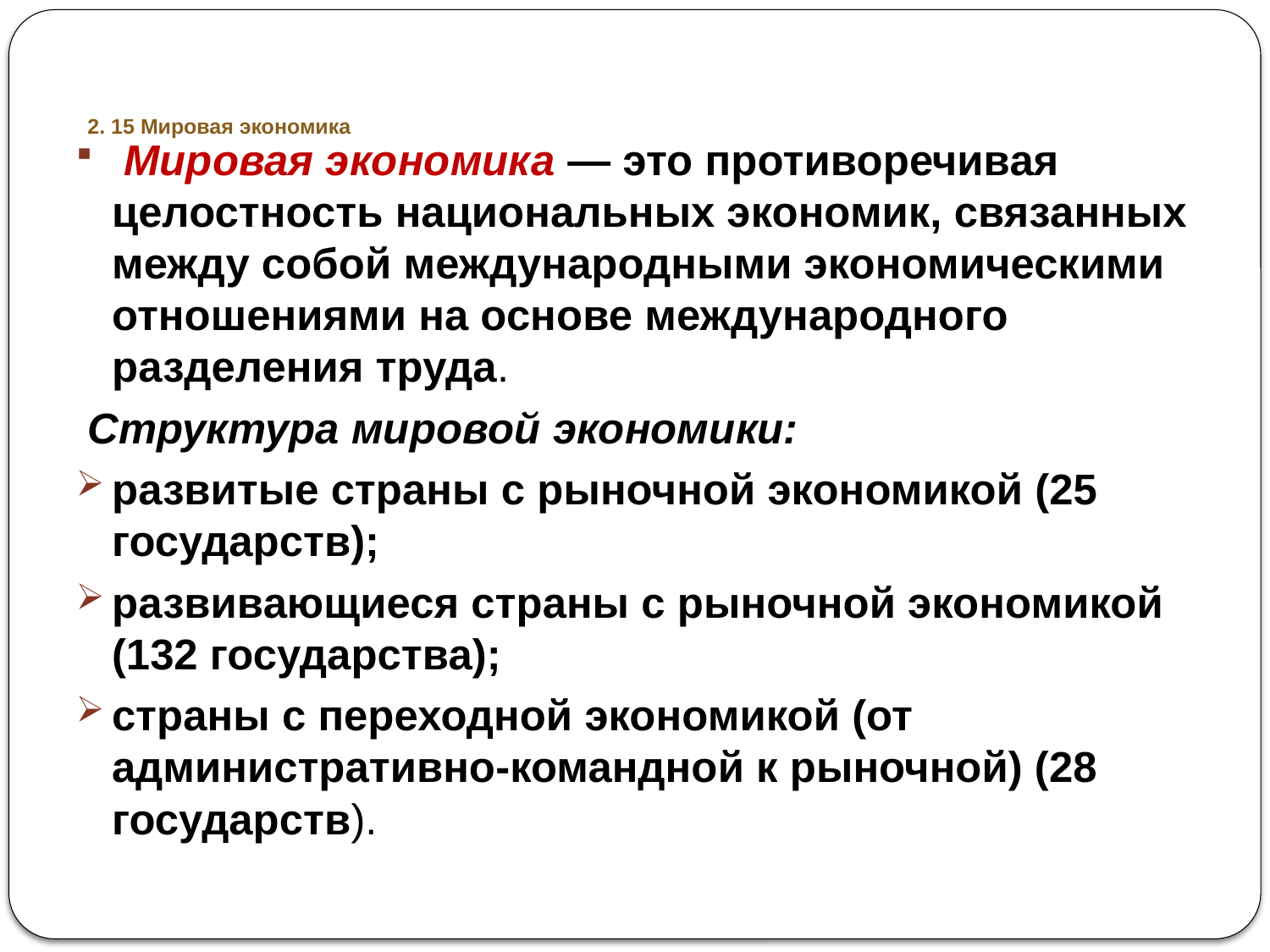

# 2. 15 Мировая экономика
 Мировая экономика — это противоречивая целостность национальных экономик, связанных между собой международными экономическими отношениями на основе международного разделения труда.
 Структура мировой экономики:
развитые страны с рыночной экономикой (25 государств);
развивающиеся страны с рыночной экономикой (132 государства);
страны с переходной экономикой (от административно-командной к рыночной) (28 государств).